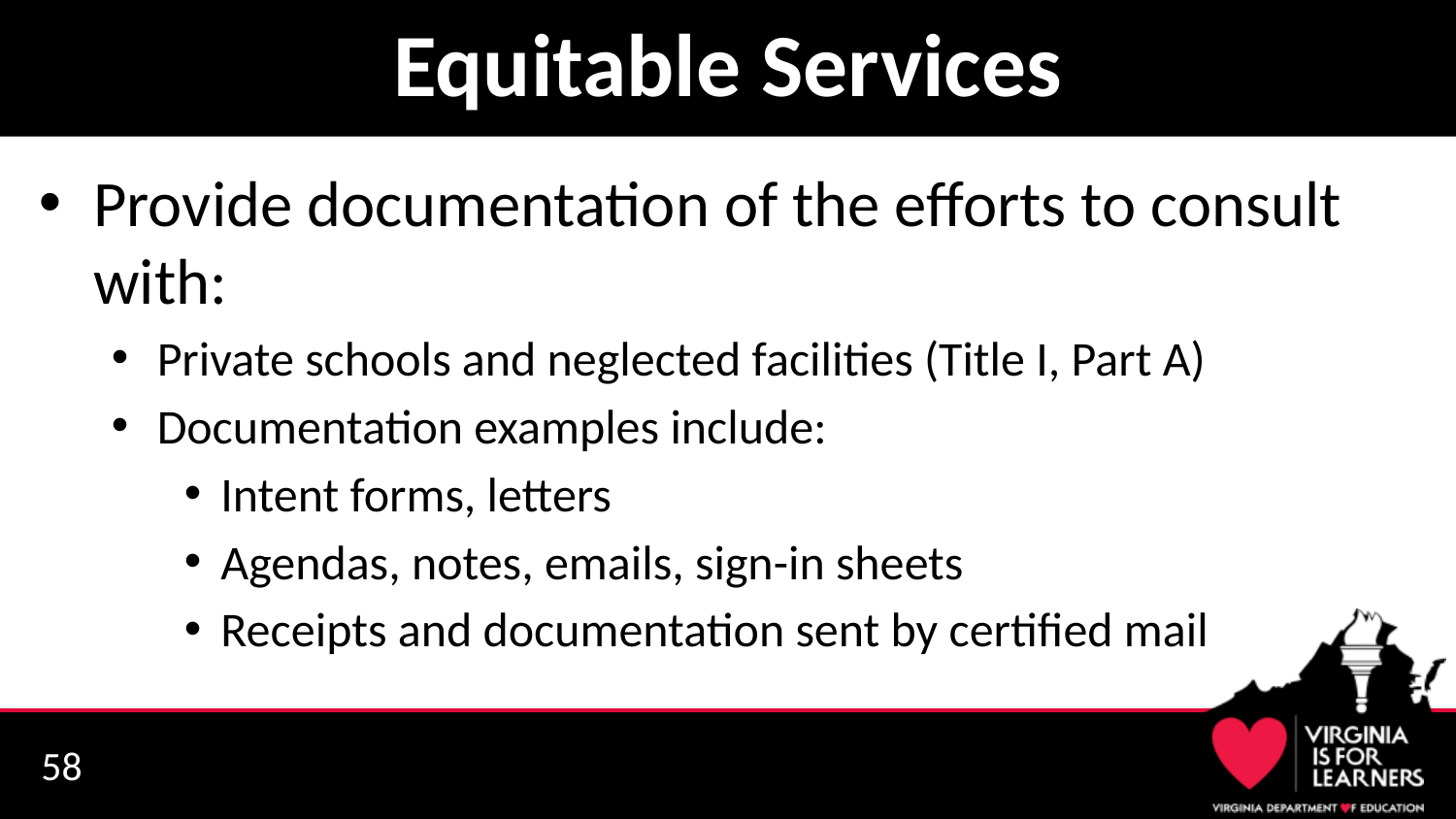

# Equitable Services
Provide documentation of the efforts to consult with:
Private schools and neglected facilities (Title I, Part A)
Documentation examples include:
Intent forms, letters
Agendas, notes, emails, sign-in sheets
Receipts and documentation sent by certified mail